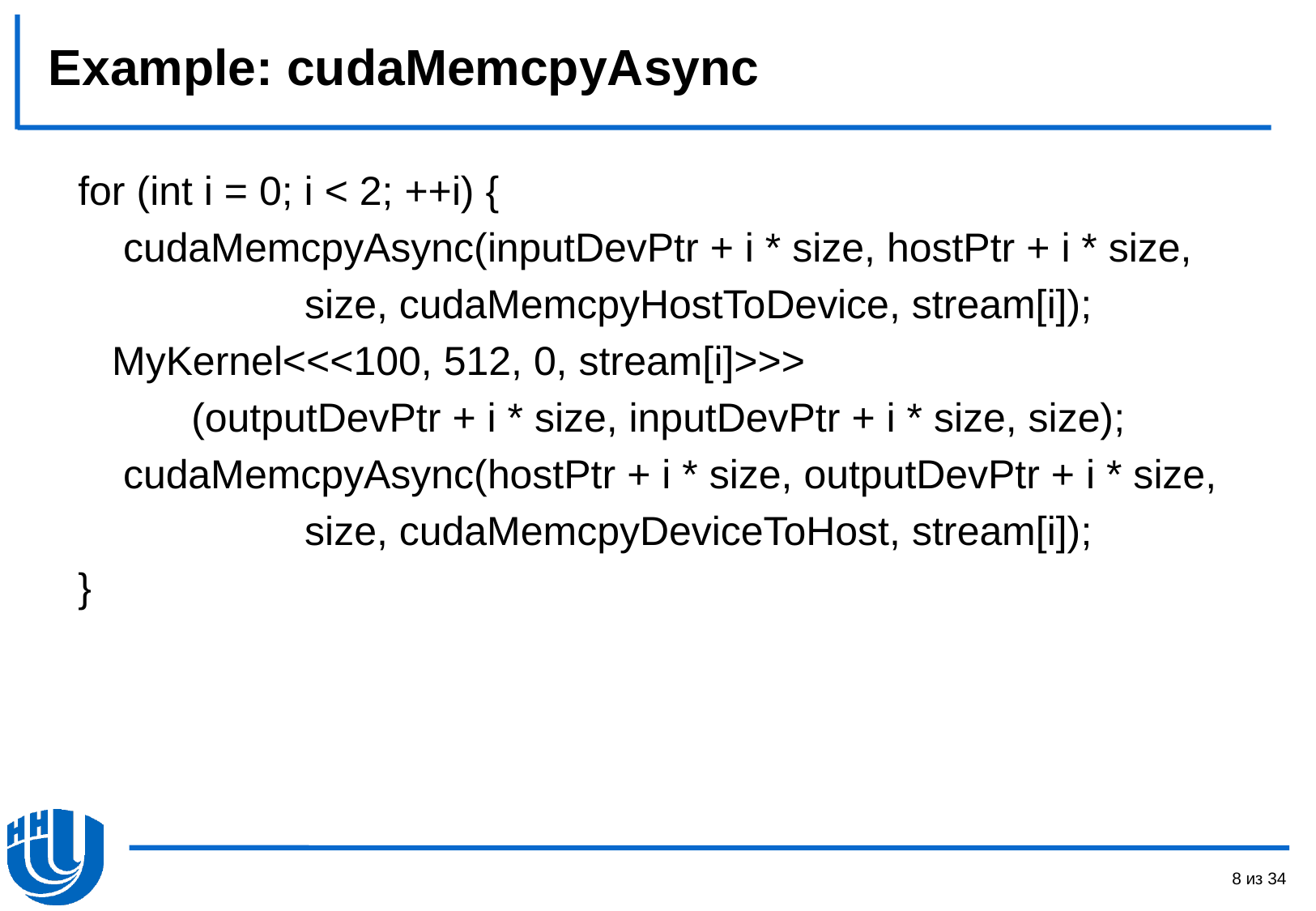

# Example: cudaMemcpyAsync
for (int i = 0; i < 2; ++i) {
    cudaMemcpyAsync(inputDevPtr + i * size, hostPtr + i * size,
                    size, cudaMemcpyHostToDevice, stream[i]);
   MyKernel<<<100, 512, 0, stream[i]>>>
          (outputDevPtr + i * size, inputDevPtr + i * size, size);
    cudaMemcpyAsync(hostPtr + i * size, outputDevPtr + i * size,
                    size, cudaMemcpyDeviceToHost, stream[i]);
}
8